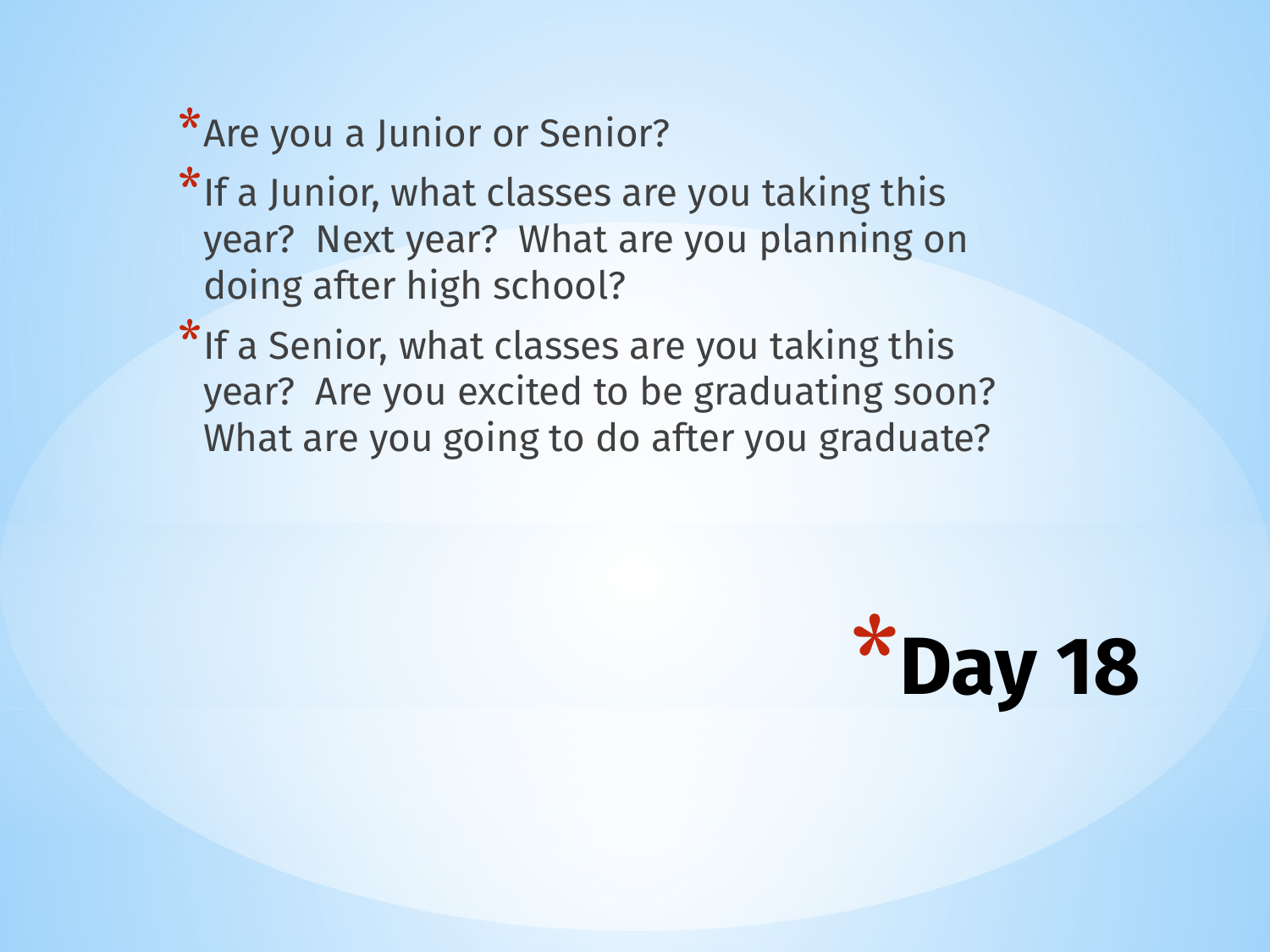

Are you a Junior or Senior?
If a Junior, what classes are you taking this year?  Next year?  What are you planning on doing after high school?
If a Senior, what classes are you taking this year?  Are you excited to be graduating soon? What are you going to do after you graduate?
# Day 18